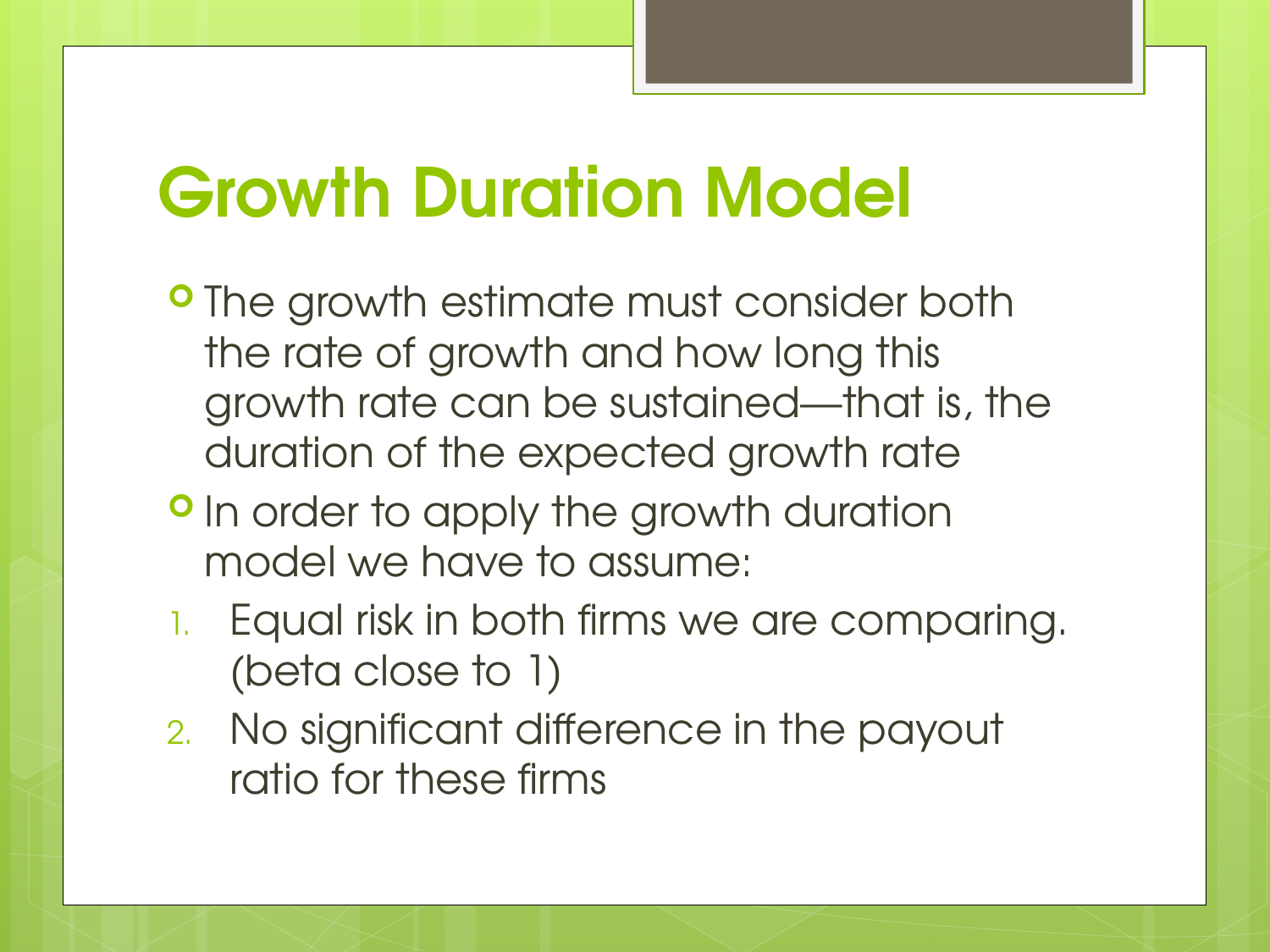

# Growth Duration Model
The growth estimate must consider both the rate of growth and how long this growth rate can be sustained—that is, the duration of the expected growth rate
In order to apply the growth duration model we have to assume:
Equal risk in both firms we are comparing. (beta close to 1)
No significant difference in the payout ratio for these firms